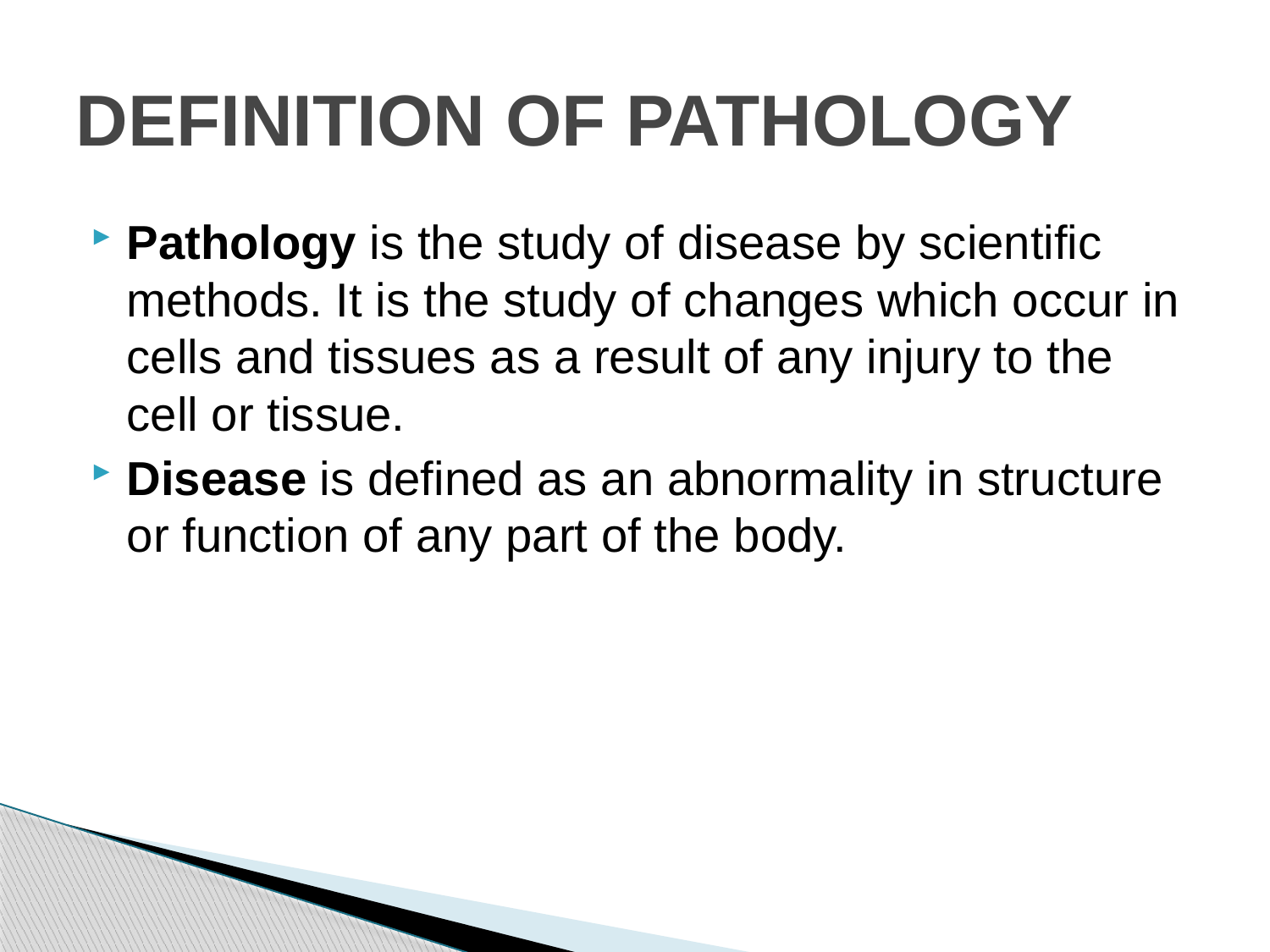

# DEFINITION OF PATHOLOGY
Pathology is the study of disease by scientific methods. It is the study of changes which occur in cells and tissues as a result of any injury to the cell or tissue.
Disease is defined as an abnormality in structure or function of any part of the body.